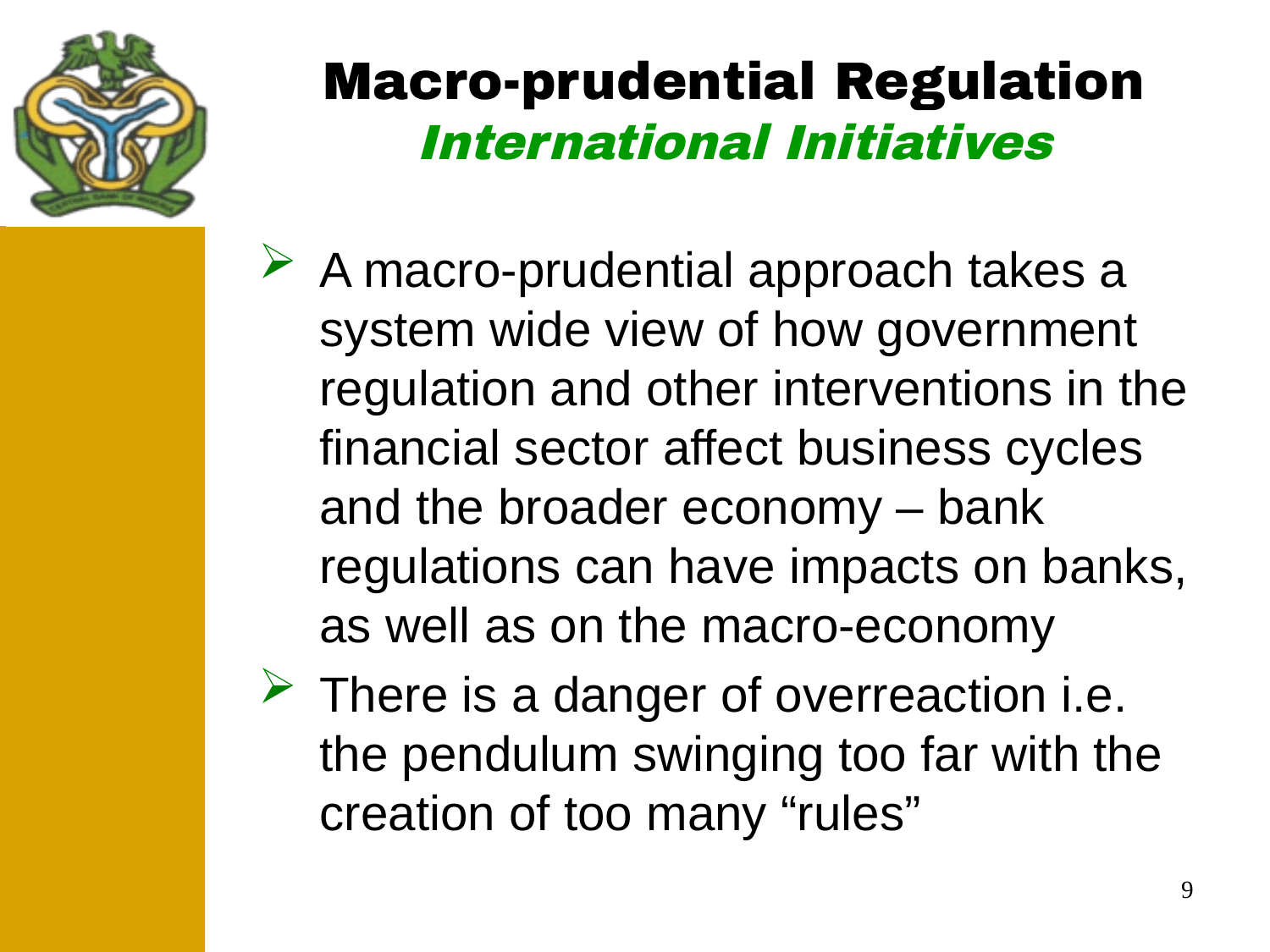

Macro-prudential Regulation
International Initiatives
#
 After
A macro-prudential approach takes a system wide view of how government regulation and other interventions in the financial sector affect business cycles and the broader economy – bank regulations can have impacts on banks, as well as on the macro-economy
There is a danger of overreaction i.e. the pendulum swinging too far with the creation of too many “rules”

9